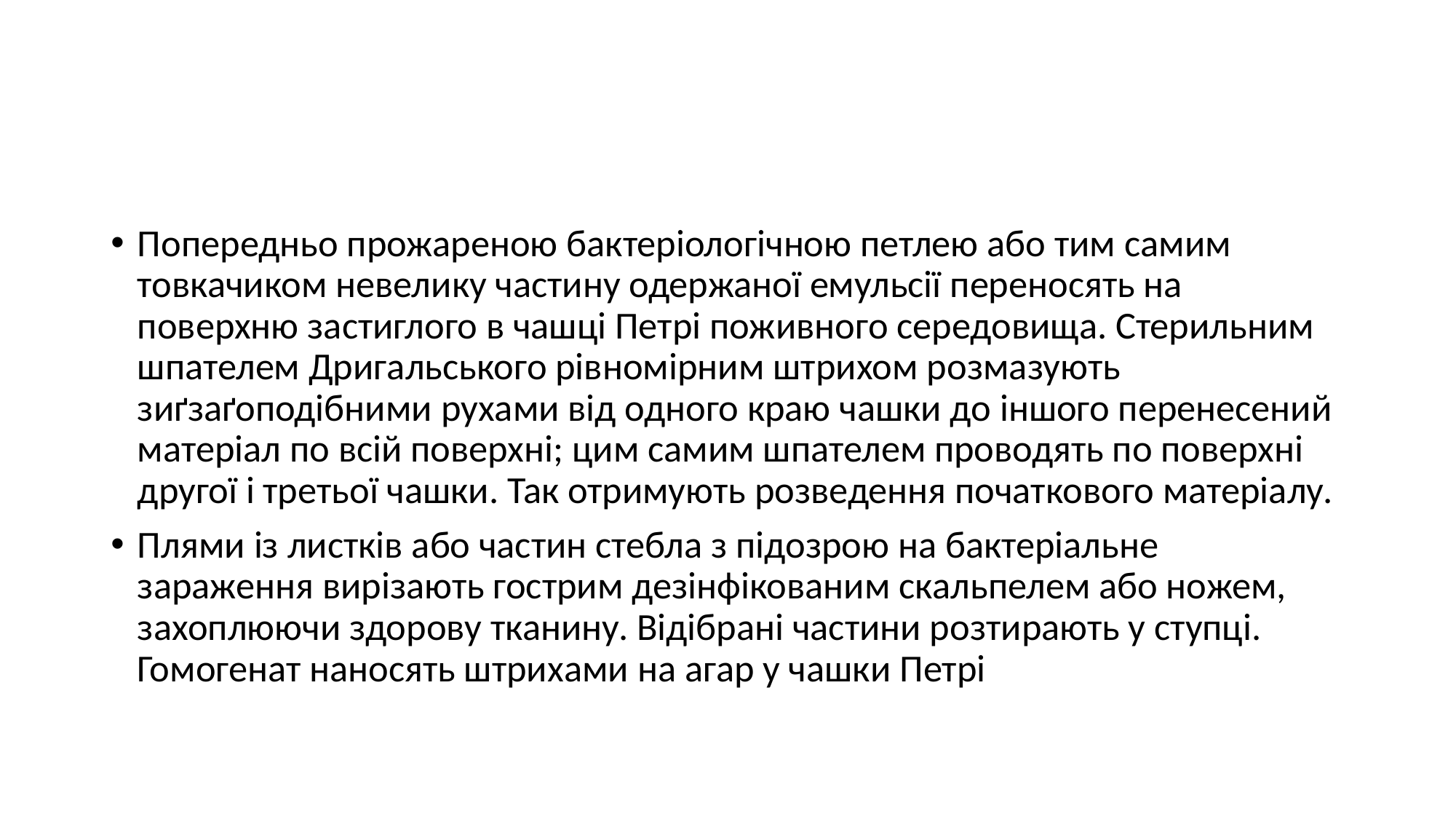

#
Попередньо прожареною бактеріологічною петлею або тим самим товкачиком невелику частину одержаної емульсії переносять на поверхню застиглого в чашці Петрі поживного середовища. Стерильним шпателем Дригальського рівномірним штрихом розмазують зиґзаґоподібними рухами від одного краю чашки до іншого перенесений матеріал по всій поверхні; цим самим шпателем проводять по поверхні другої і третьої чашки. Так отримують розведення початкового матеріалу.
Плями із листків або частин стебла з підозрою на бактеріальне зараження вирізають гострим дезінфікованим скальпелем або ножем, захоплюючи здорову тканину. Відібрані частини розтирають у ступці. Гомогенат наносять штрихами на агар у чашки Петрі